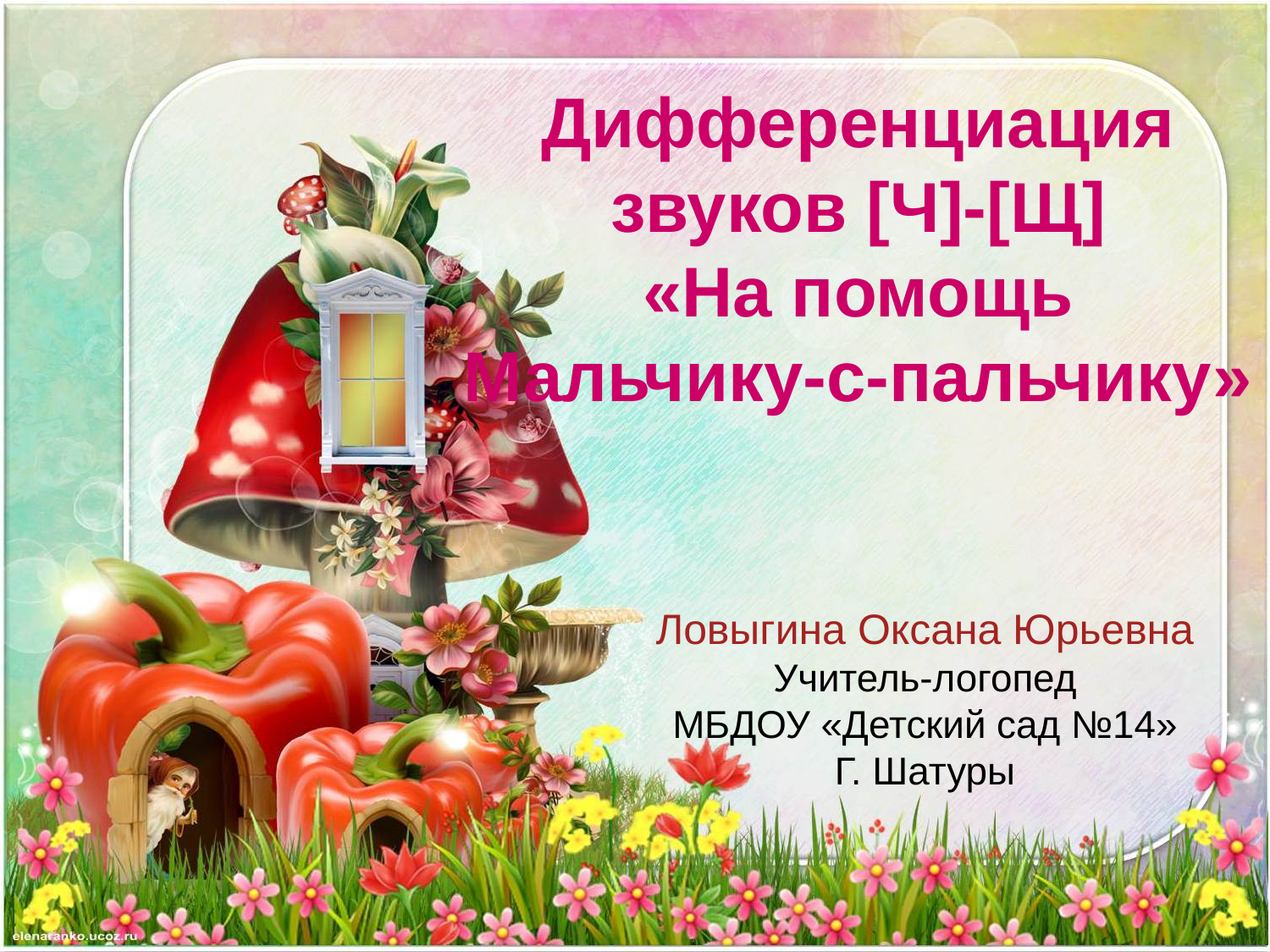

# Дифференциация звуков [Ч]-[Щ] «На помощь Мальчику-с-пальчику»
Ловыгина Оксана Юрьевна
Учитель-логопед
МБДОУ «Детский сад №14»
Г. Шатуры